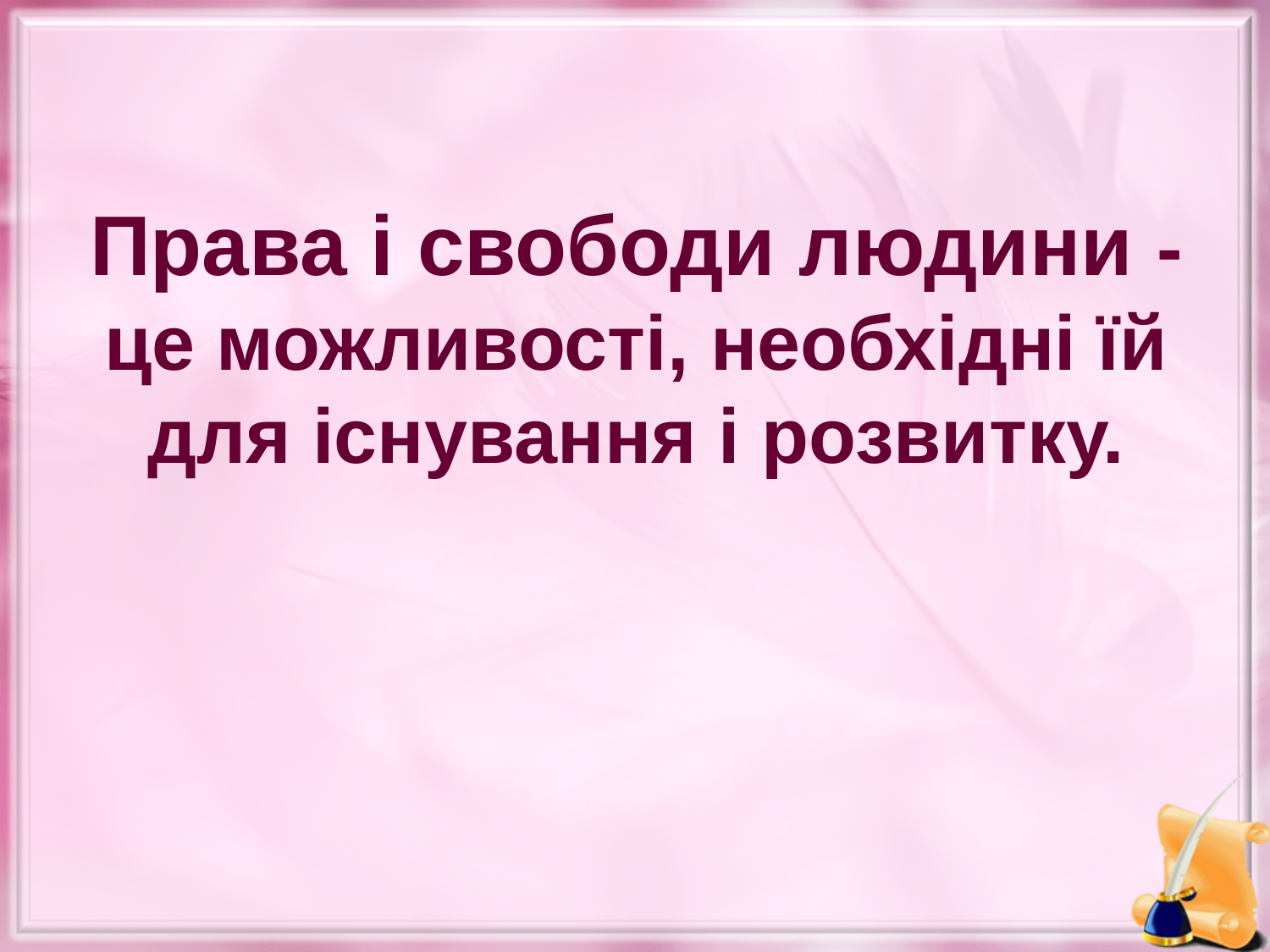

# Права і свободи людини - це можливості, необхідні їй для існування і розвитку.